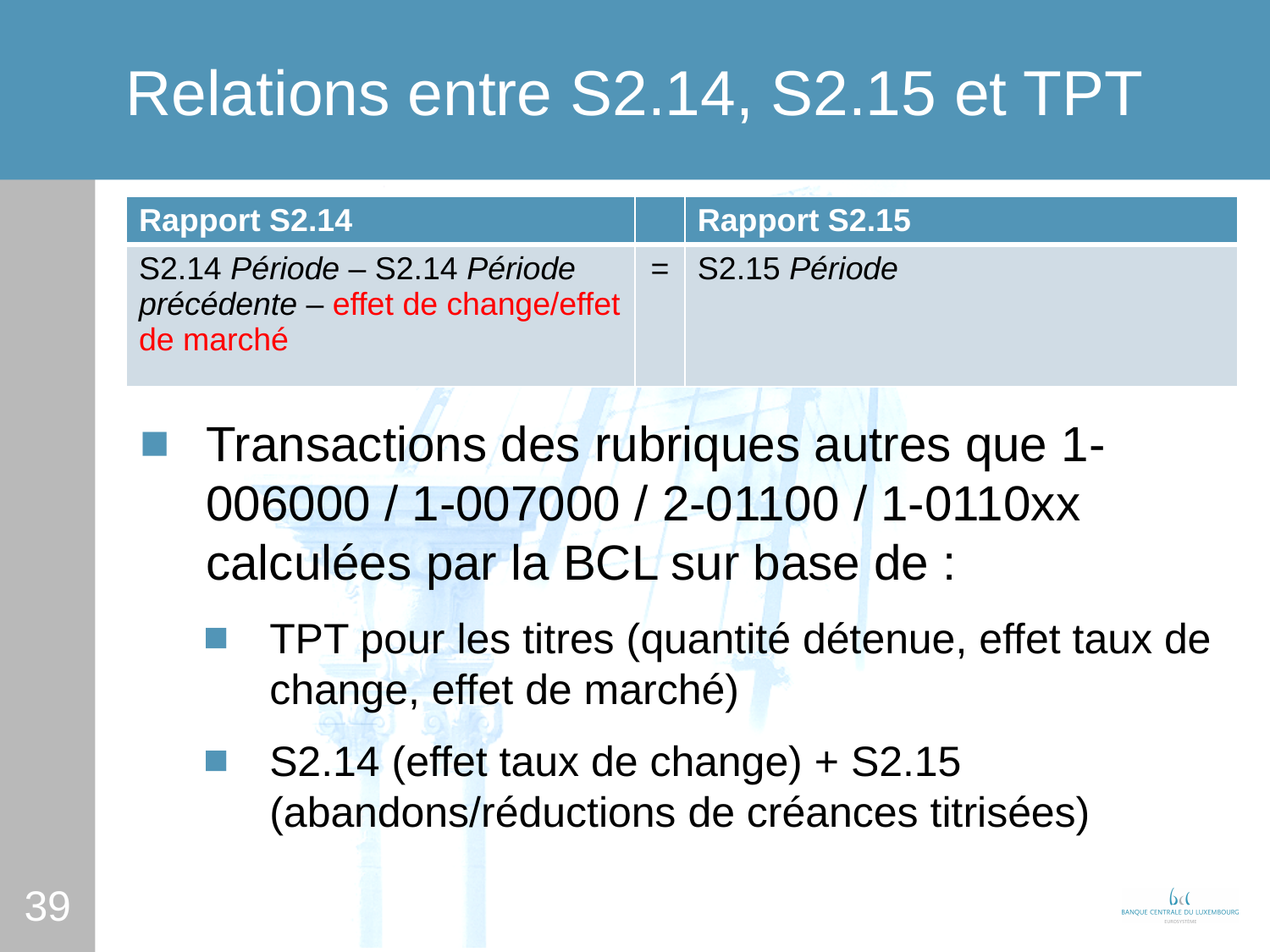

# Relations entre S2.14, S2.15 et TPT
| Rapport S2.14 |  | Rapport S2.15 |
| --- | --- | --- |
| S2.14 Période – S2.14 Période précédente – effet de change/effet de marché | = | S2.15 Période |
Transactions des rubriques autres que 1-006000 / 1-007000 / 2-01100 / 1-0110xx calculées par la BCL sur base de :
TPT pour les titres (quantité détenue, effet taux de change, effet de marché)
S2.14 (effet taux de change) + S2.15 (abandons/réductions de créances titrisées)
39